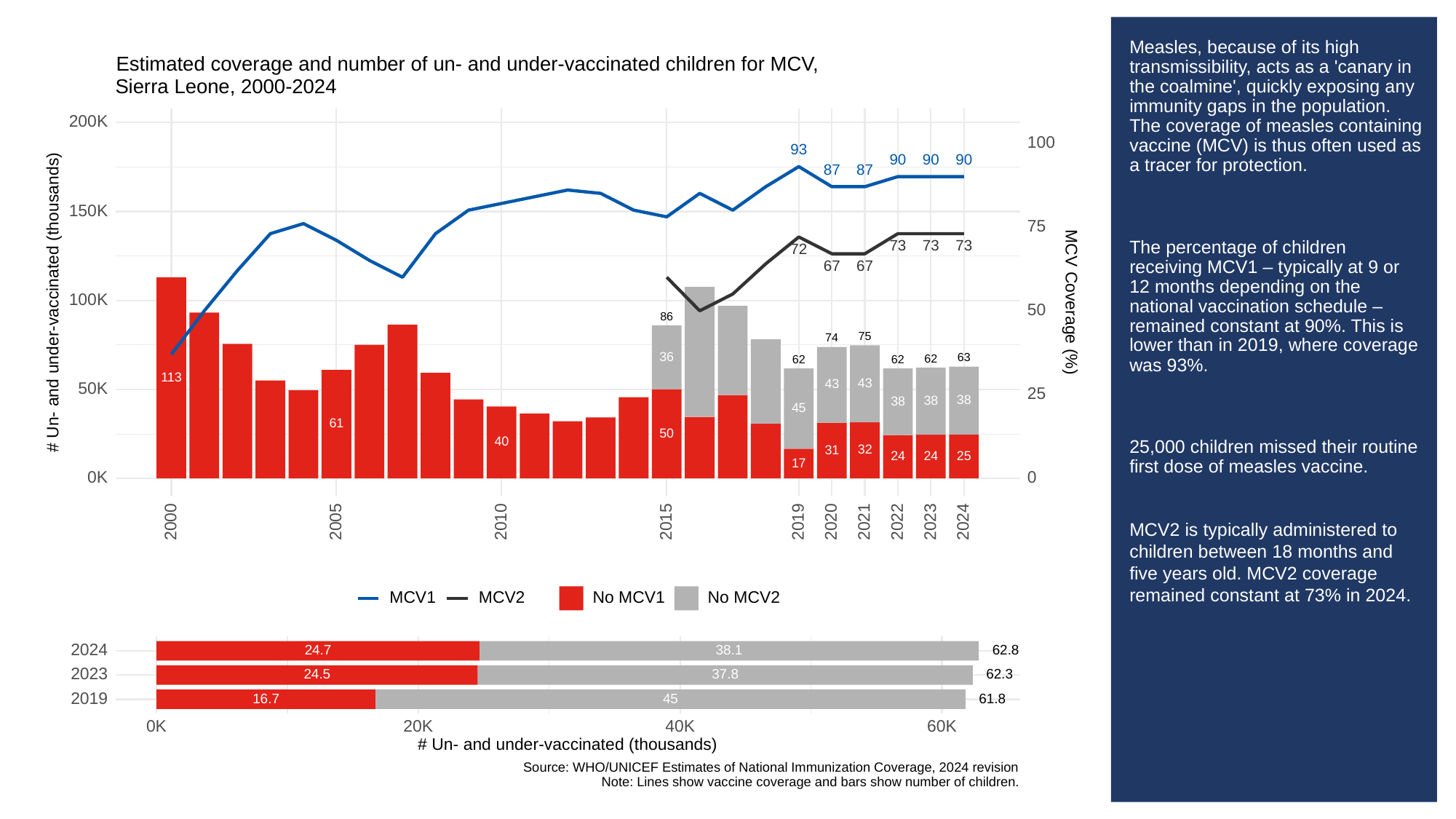

# Measles, because of its high transmissibility, acts as a 'canary in the coalmine', quickly exposing any immunity gaps in the population. The coverage of measles containing vaccine (MCV) is thus often used as a tracer for protection.

The percentage of children receiving MCV1 – typically at 9 or 12 months depending on the national vaccination schedule – remained constant at 90%. This is lower than in 2019, where coverage was 93%.

25,000 children missed their routine first dose of measles vaccine.

MCV2 is typically administered to children between 18 months and five years old. MCV2 coverage remained constant at 73% in 2024.

Estimated coverage and number of un- and under-vaccinated children for MCV,
Sierra Leone, 2000-2024

200K

100
93
90
90
90
87
87

150K

75

73
73
73
72

67
67

100K
# Un- and under-vaccinated (thousands)
MCV Coverage (%)

50

86

75
74

36
63
62
62
62

113
43
43

50K
25

38
38
38

45

61

50

40
32
31

25
24
24
17
0K
0

2023
2000
2005
2010
2015
2019
2020
2021
2022
2024

MCV1
MCV2
No MCV1
No MCV2

2024
38.1
62.8
24.7

2023
37.8
62.3
24.5

2019
16.7
61.8
45

0K
20K
40K
60K
# Un- and under-vaccinated (thousands)
Source: WHO/UNICEF Estimates of National Immunization Coverage, 2024 revision
Note: Lines show vaccine coverage and bars show number of children.